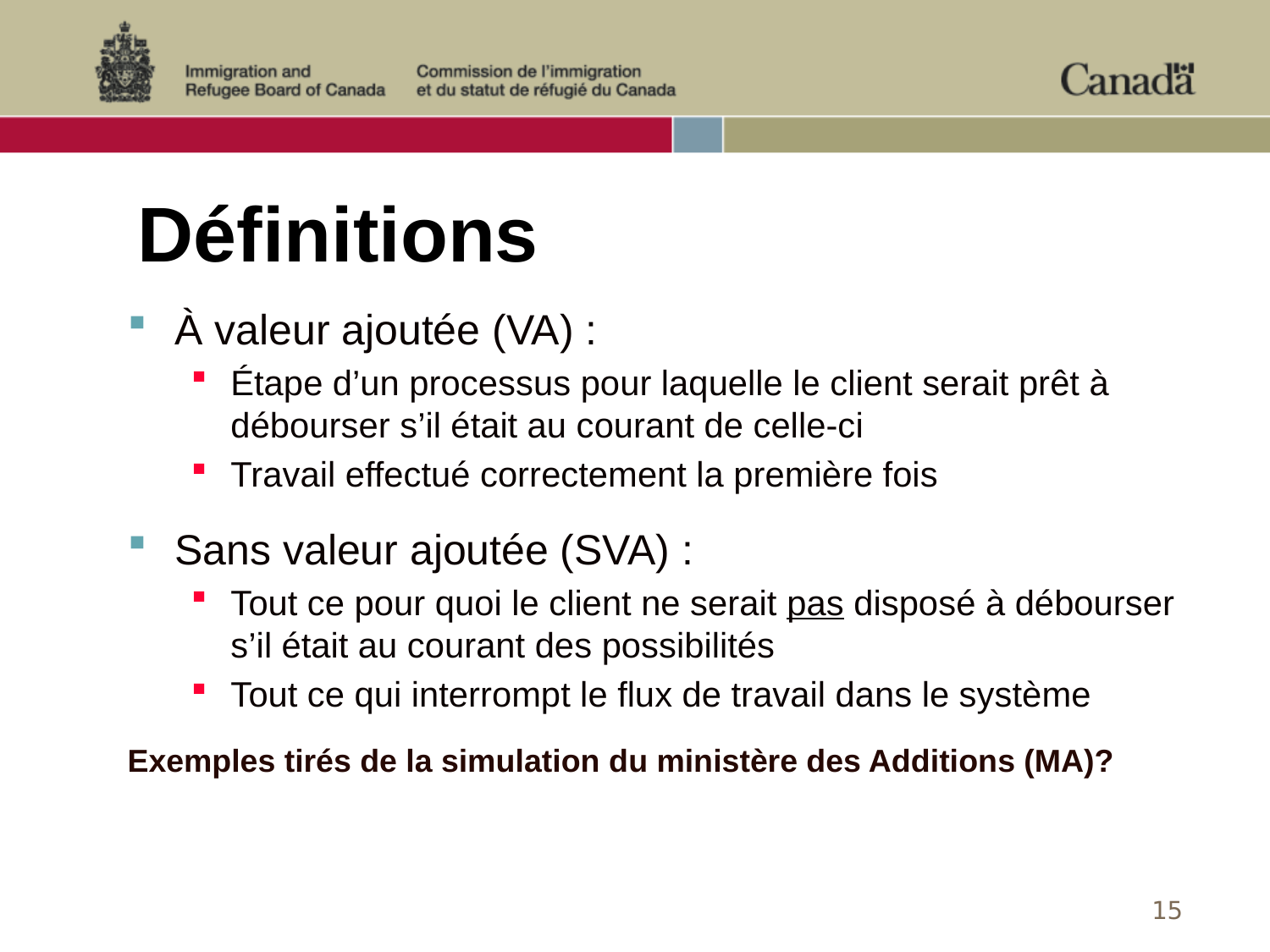

# Définitions
À valeur ajoutée (VA) :
Étape d’un processus pour laquelle le client serait prêt à débourser s’il était au courant de celle-ci
Travail effectué correctement la première fois

Sans valeur ajoutée (SVA) :
Tout ce pour quoi le client ne serait pas disposé à débourser s’il était au courant des possibilités
Tout ce qui interrompt le flux de travail dans le système

Exemples tirés de la simulation du ministère des Additions (MA)?
15